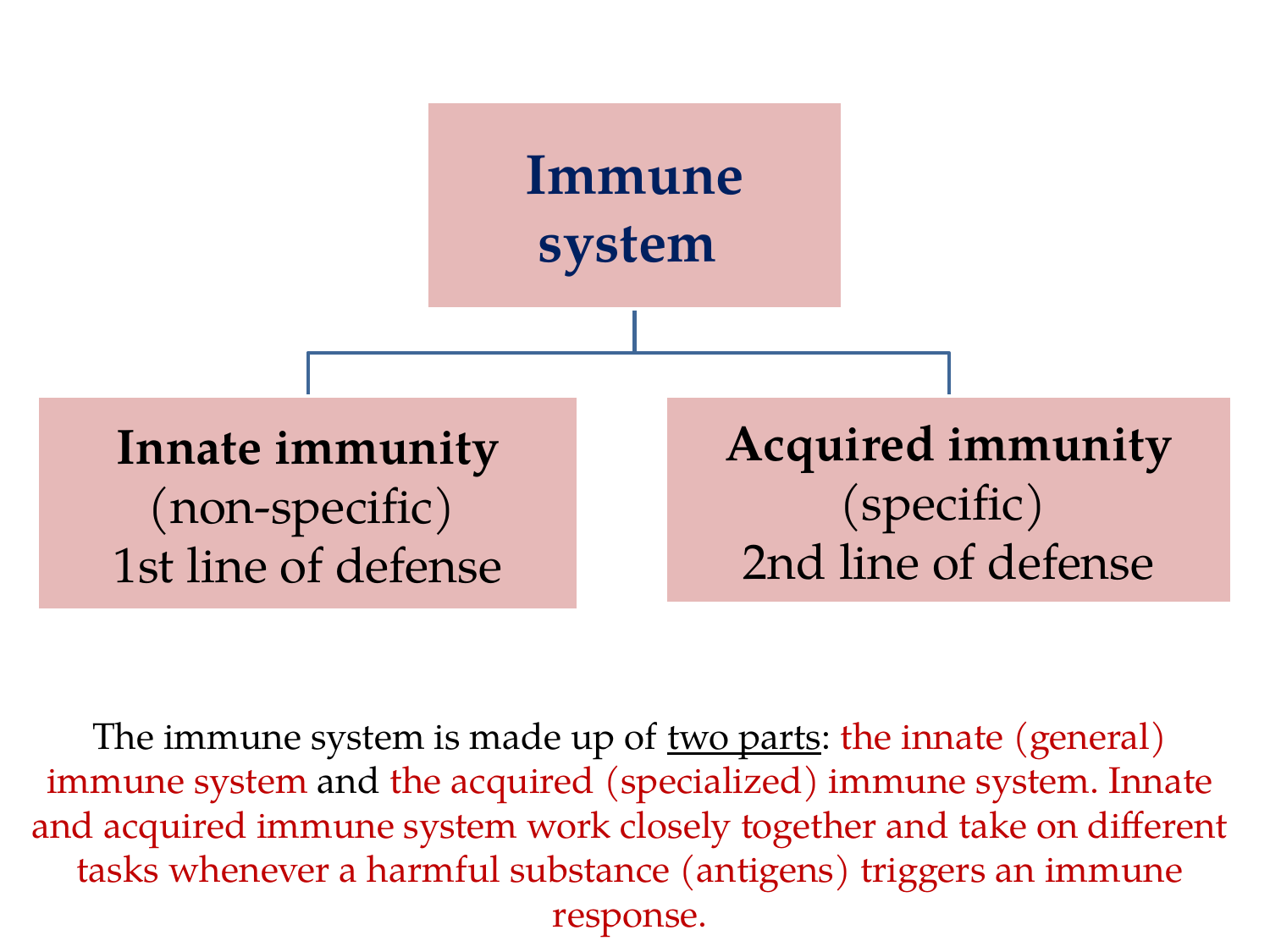

Immune system
Innate immunity
(non-specific)
1st line of defense
Acquired immunity
(specific)
2nd line of defense
The immune system is made up of two parts: the innate (general) immune system and the acquired (specialized) immune system. Innate and acquired immune system work closely together and take on different tasks whenever a harmful substance (antigens) triggers an immune response.